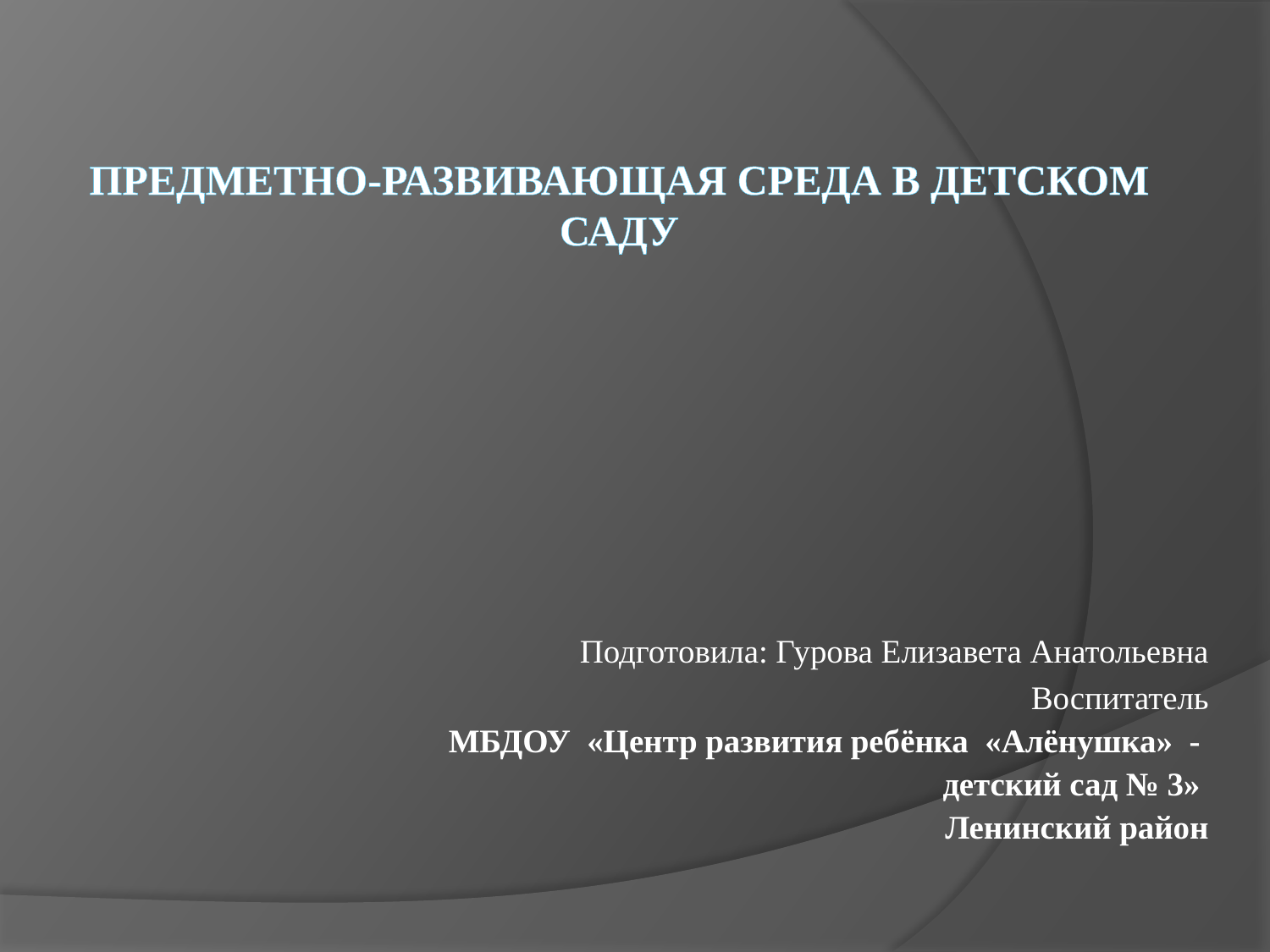

# Предметно-развивающая среда в детском саду

Подготовила: Гурова Елизавета Анатольевна
Воспитатель
МБДОУ  «Центр развития ребёнка  «Алёнушка»  -
детский сад № 3»
Ленинский район